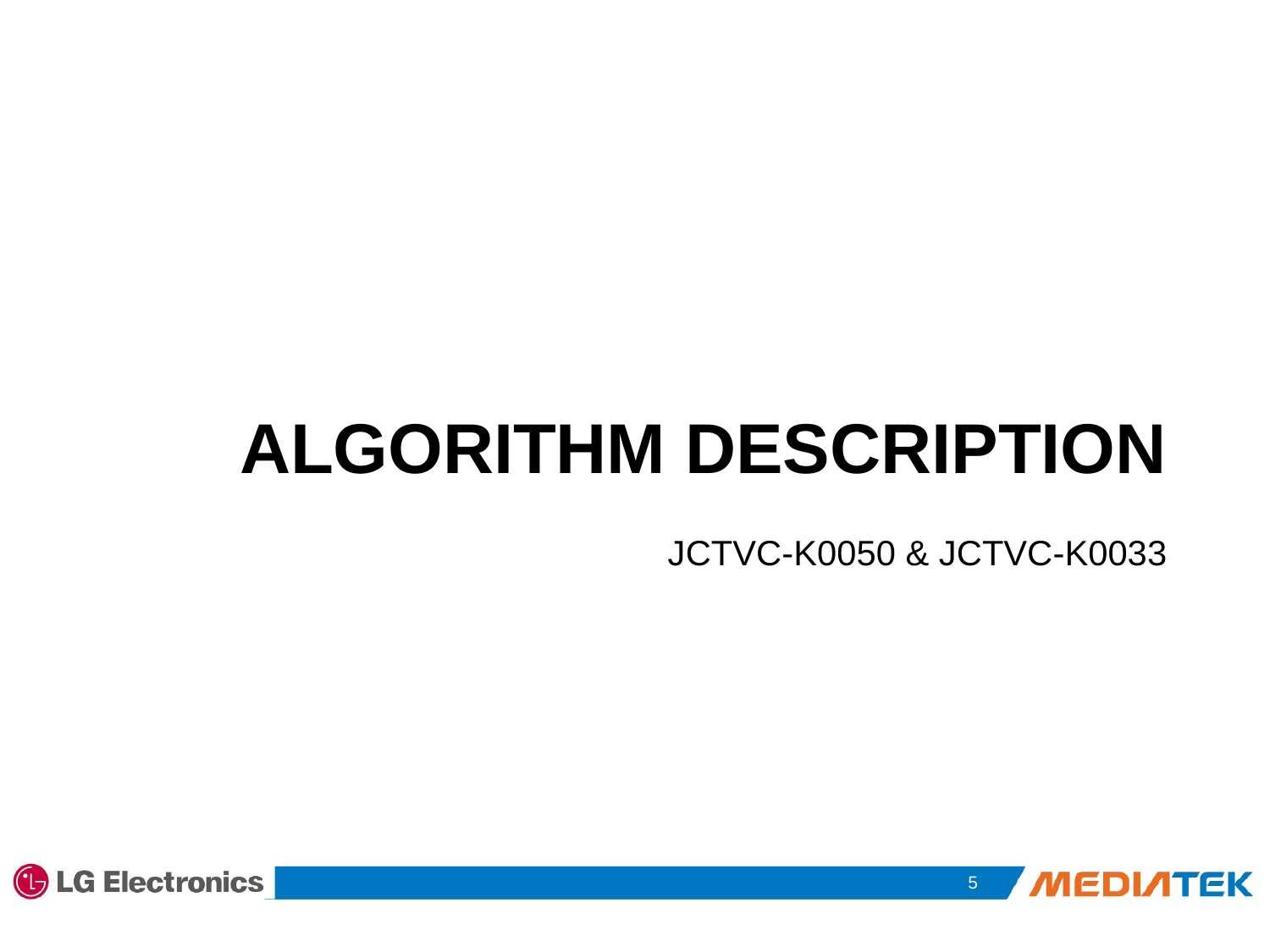

# Algorithm Description JCTVC-K0050 & JCTVC-K0033
5